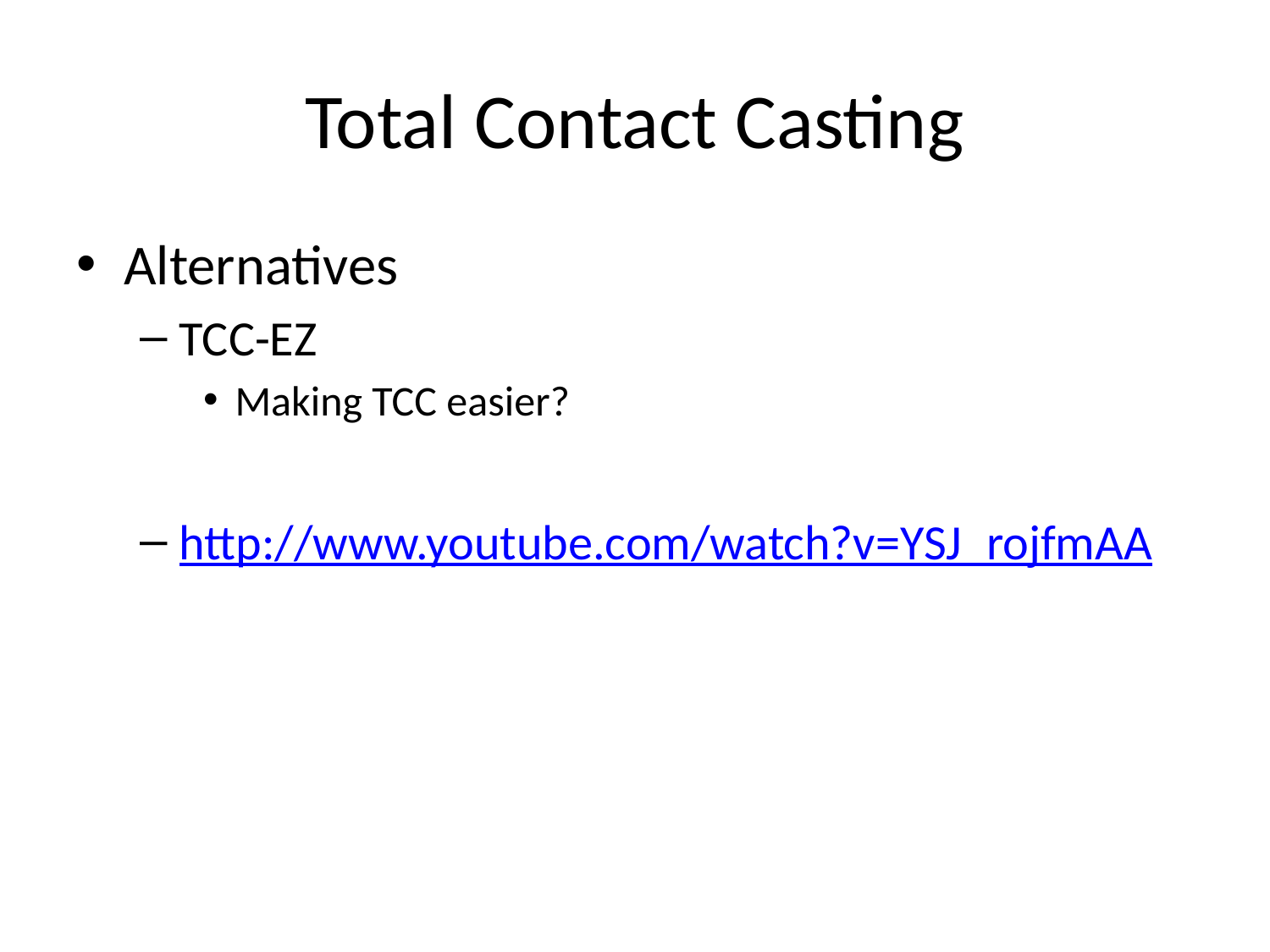

# Total Contact Casting
Alternatives
TCC-EZ
Making TCC easier?

http://www.youtube.com/watch?v=YSJ_rojfmAA